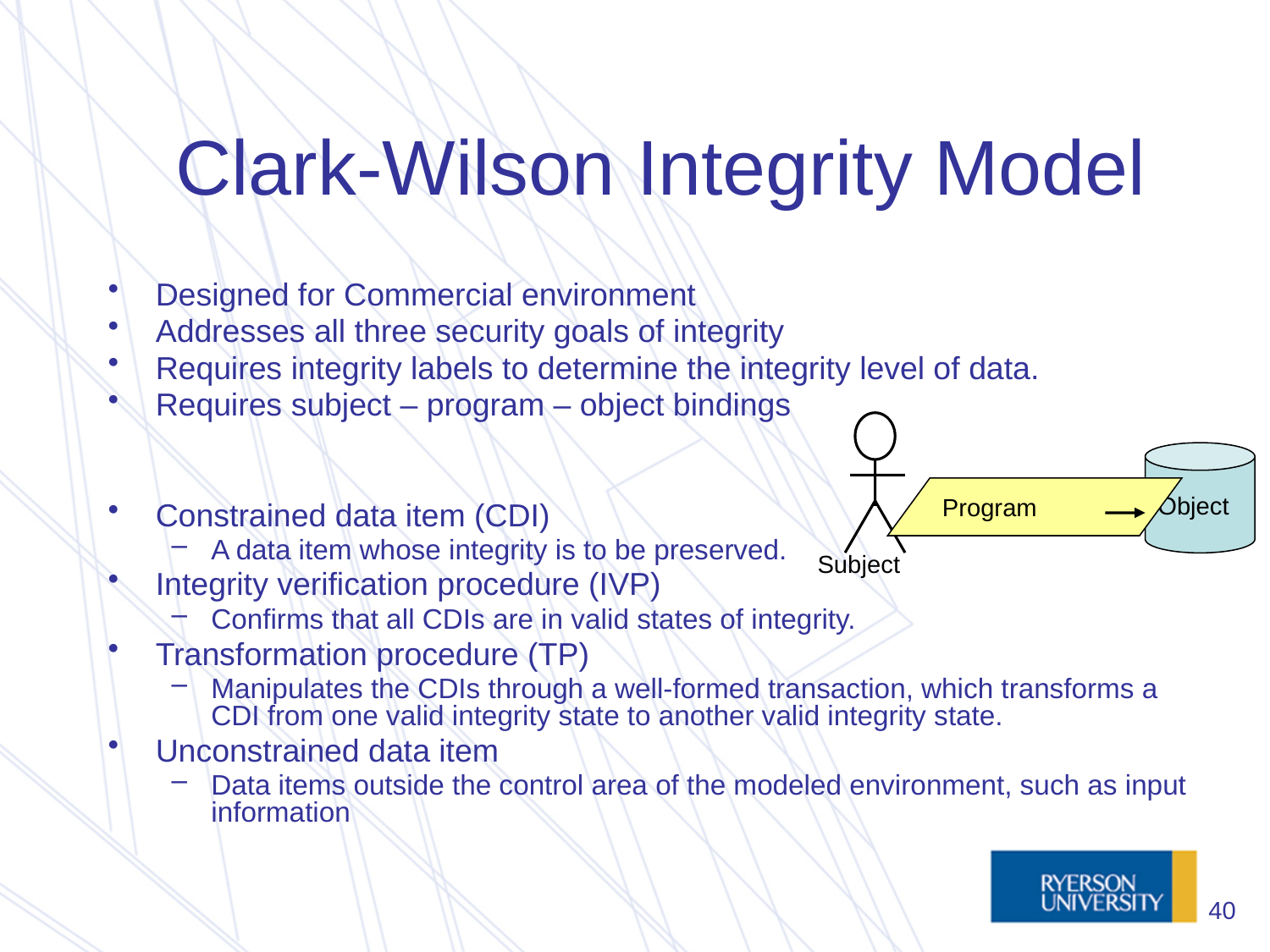

# Clark-Wilson Integrity Model
Designed for Commercial environment
Addresses all three security goals of integrity
Requires integrity labels to determine the integrity level of data.
Requires subject – program – object bindings

Constrained data item (CDI)
A data item whose integrity is to be preserved.
Integrity verification procedure (IVP)
Confirms that all CDIs are in valid states of integrity.
Transformation procedure (TP)
Manipulates the CDIs through a well-formed transaction, which transforms a CDI from one valid integrity state to another valid integrity state.
Unconstrained data item
Data items outside the control area of the modeled environment, such as input information

Object
Program

Subject
40